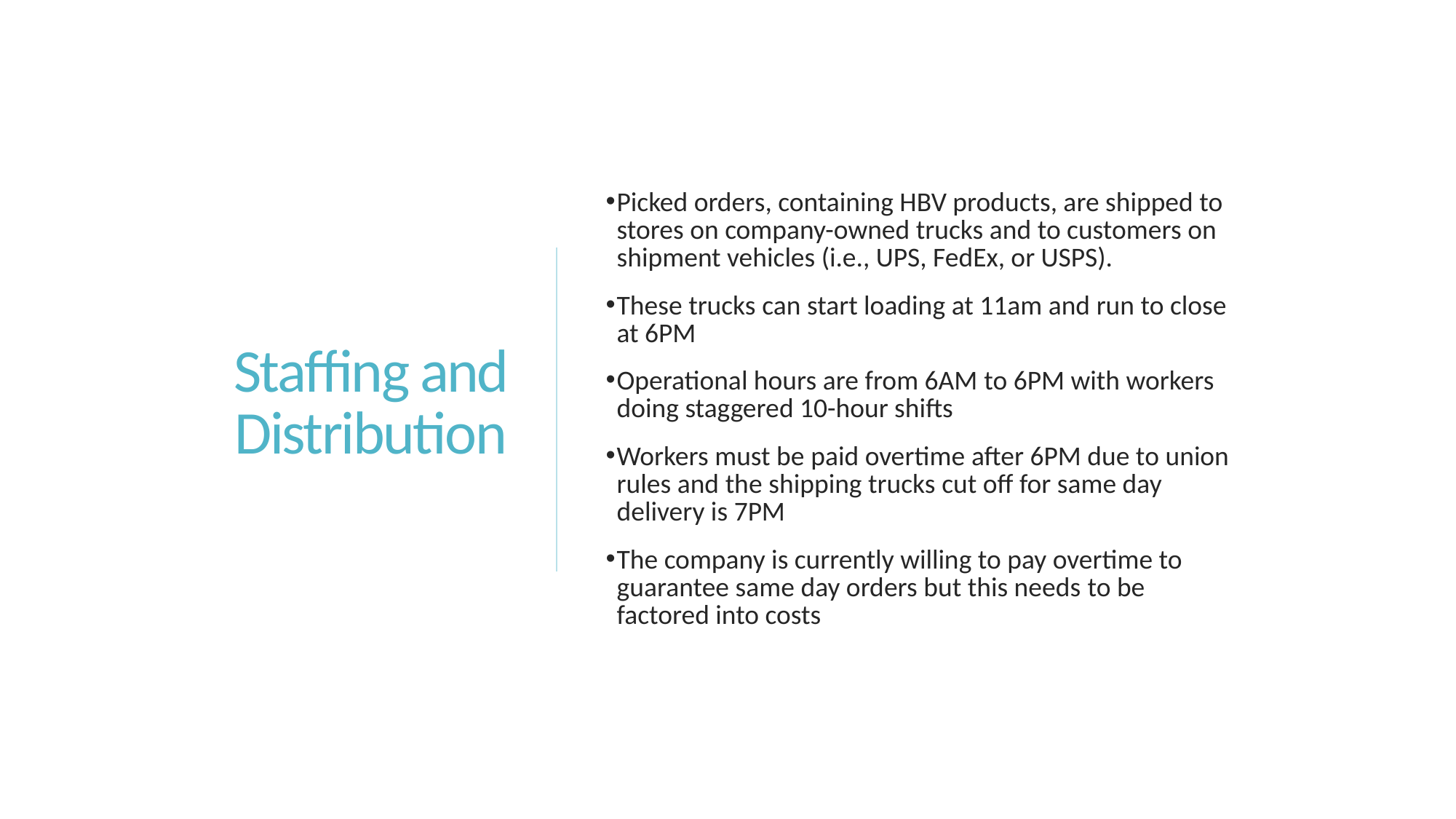

# Staffing and Distribution
Picked orders, containing HBV products, are shipped to stores on company-owned trucks and to customers on shipment vehicles (i.e., UPS, FedEx, or USPS).
These trucks can start loading at 11am and run to close at 6PM
Operational hours are from 6AM to 6PM with workers doing staggered 10-hour shifts
Workers must be paid overtime after 6PM due to union rules and the shipping trucks cut off for same day delivery is 7PM
The company is currently willing to pay overtime to guarantee same day orders but this needs to be factored into costs